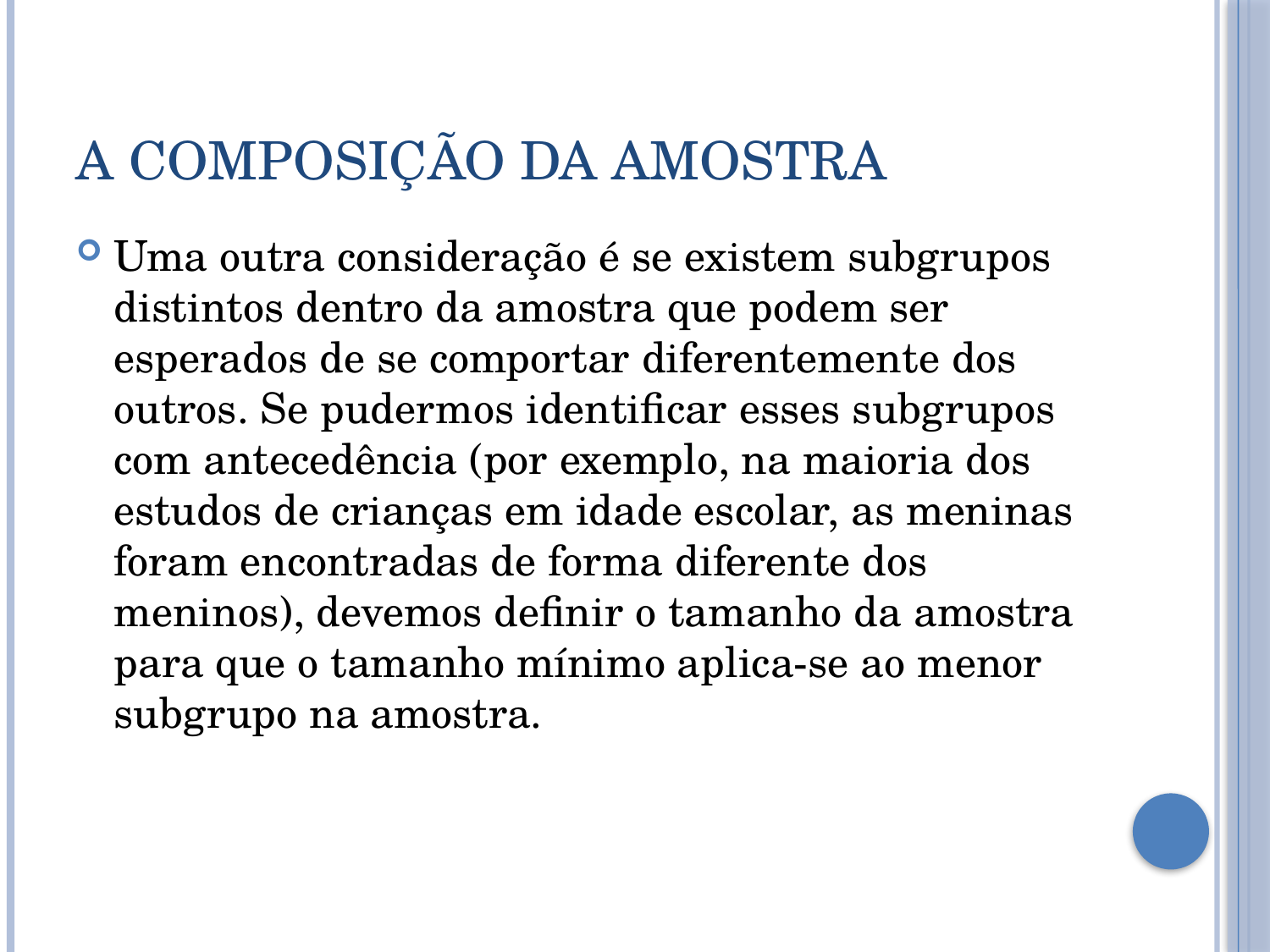

# A composição da amostra
Uma outra consideração é se existem subgrupos distintos dentro da amostra que podem ser esperados de se comportar diferentemente dos outros. Se pudermos identificar esses subgrupos com antecedência (por exemplo, na maioria dos estudos de crianças em idade escolar, as meninas foram encontradas de forma diferente dos meninos), devemos definir o tamanho da amostra para que o tamanho mínimo aplica-se ao menor subgrupo na amostra.